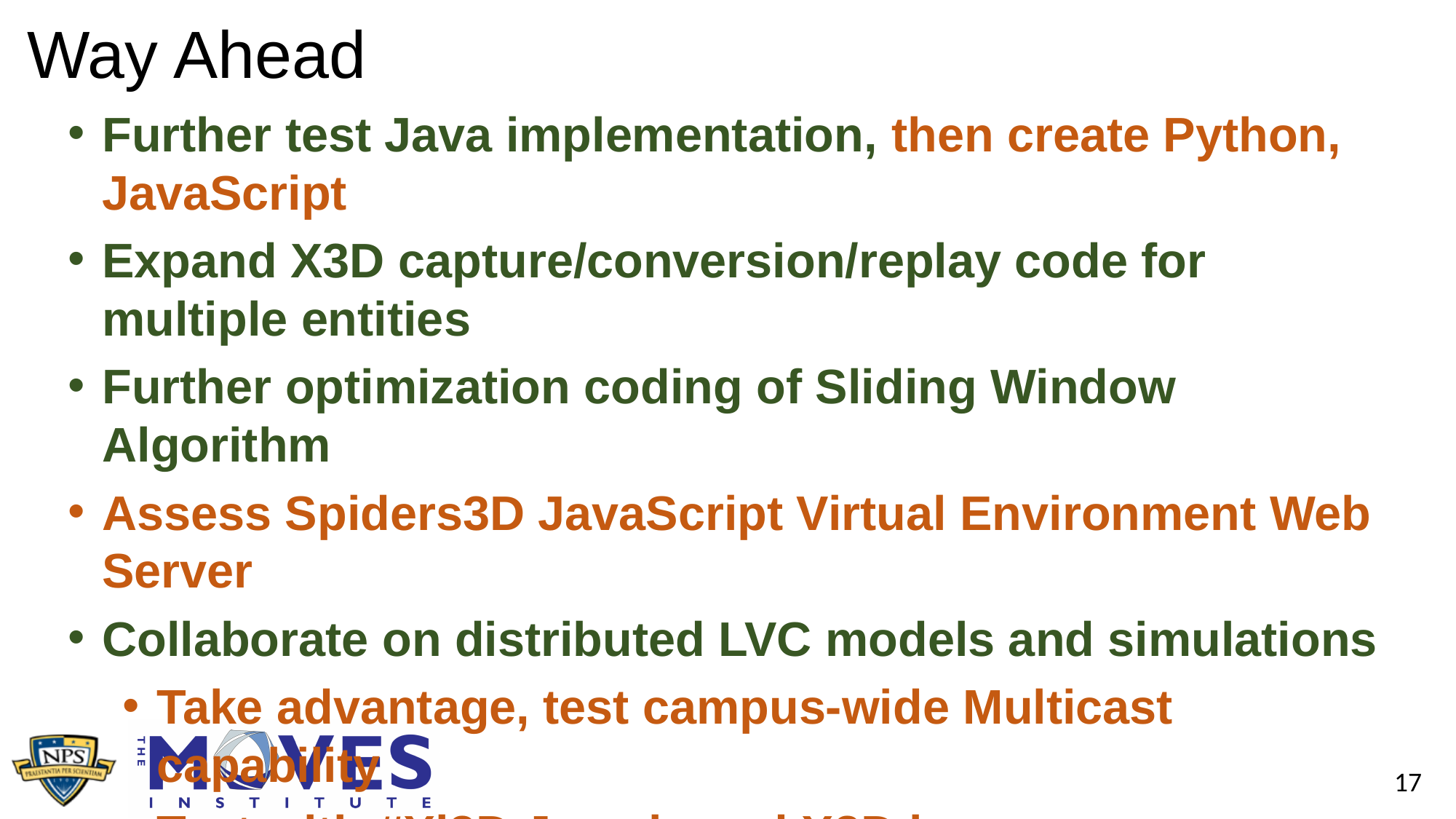

Way Ahead
Further test Java implementation, then create Python, JavaScript
Expand X3D capture/conversion/replay code for multiple entities
Further optimization coding of Sliding Window Algorithm
Assess Spiders3D JavaScript Virtual Environment Web Server
Collaborate on distributed LVC models and simulations
Take advantage, test campus-wide Multicast capability
Test with #Xj3D Java-based X3D browser
Explore possible HPC network connection to Germany, Poland
Consider NATO C2SIM and CWIX 2021 participation
Continue Experimentation and Unit Testing!
17